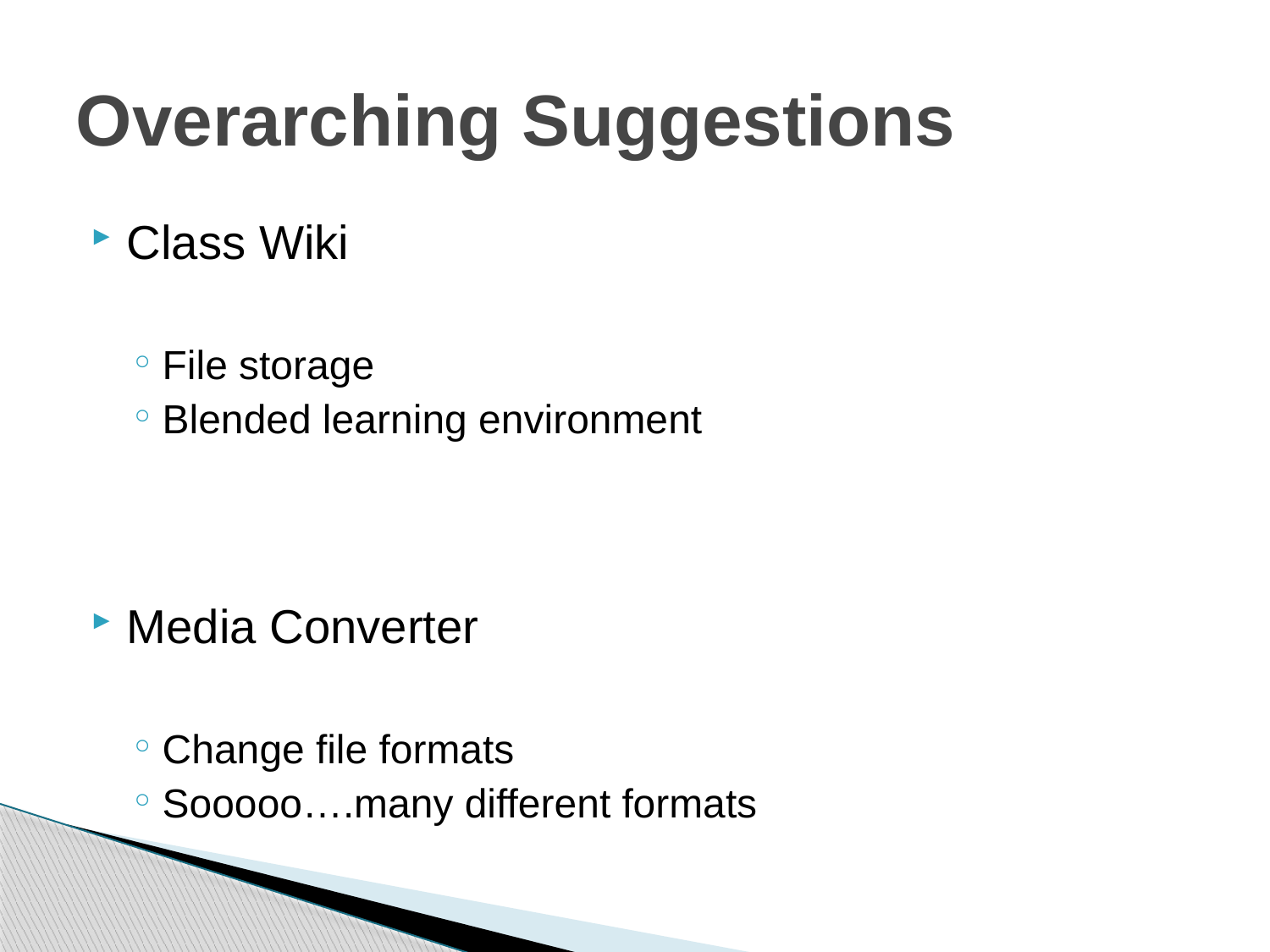

# Overarching Suggestions
Class Wiki

File storage
Blended learning environment

Media Converter

Change file formats
Sooooo….many different formats